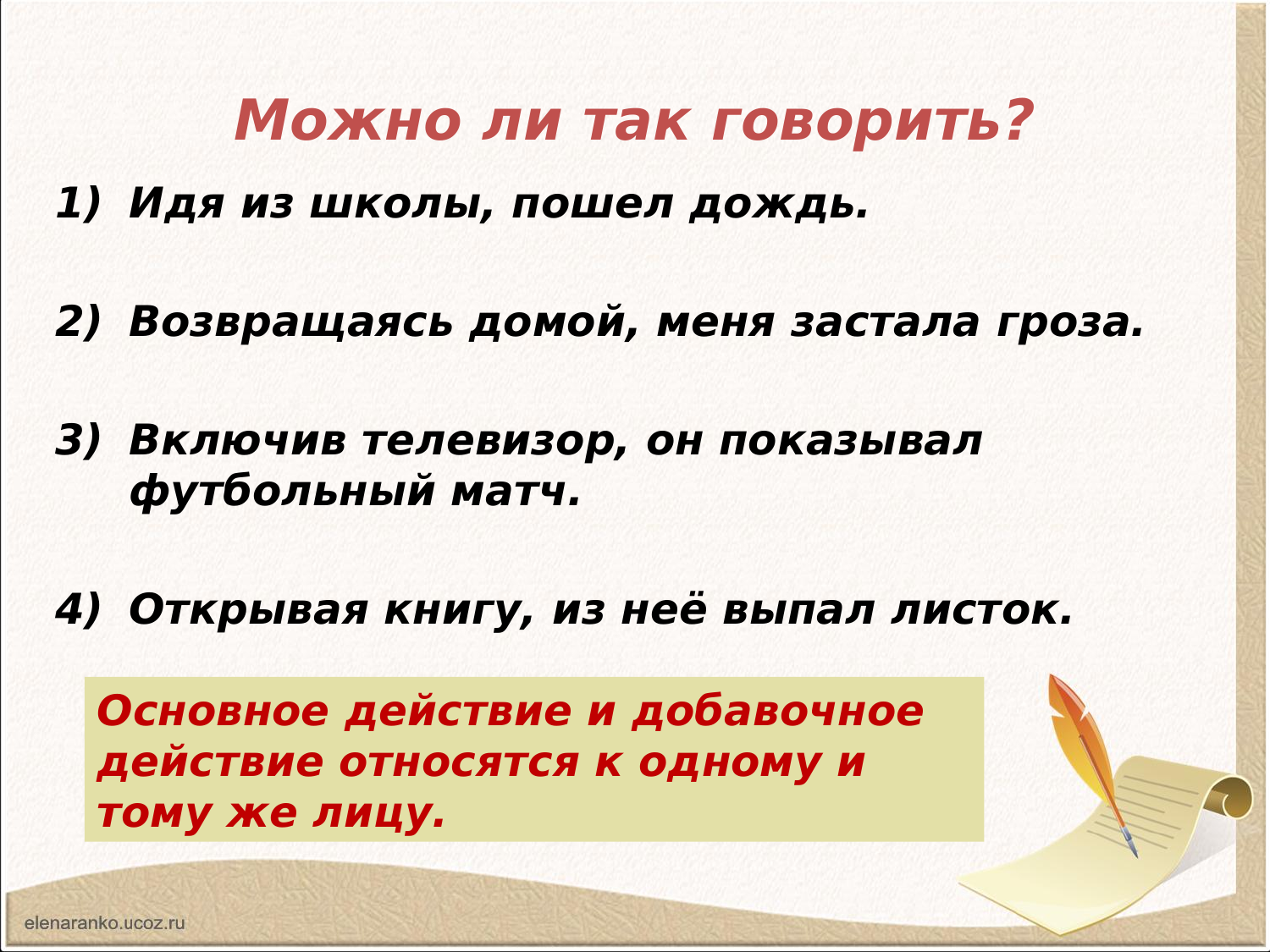

# Можно ли так говорить?
Идя из школы, пошел дождь.

Возвращаясь домой, меня застала гроза.

Включив телевизор, он показывал футбольный матч.

Открывая книгу, из неё выпал листок.
Основное действие и добавочное действие относятся к одному и тому же лицу.